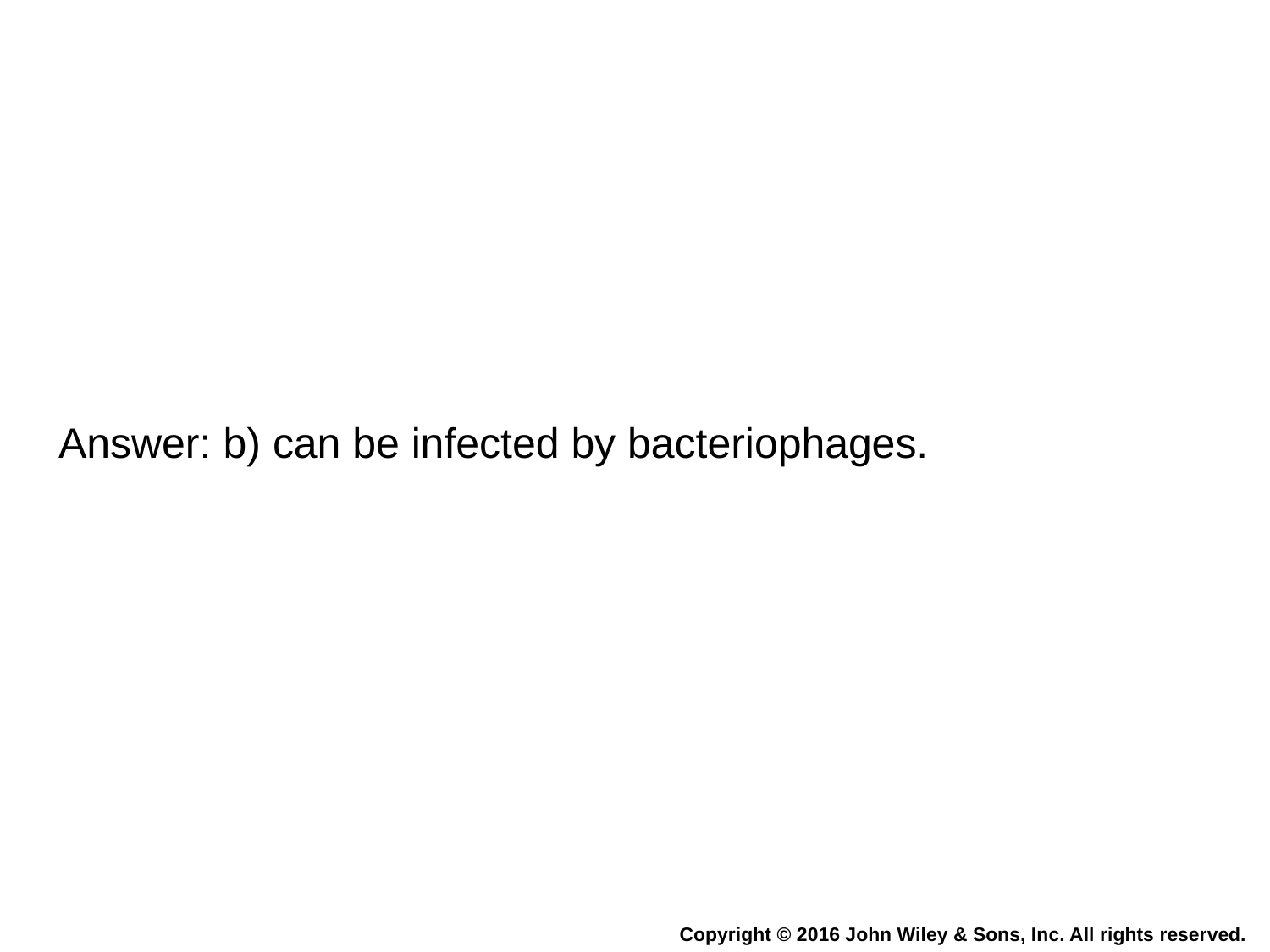

Answer: b) can be infected by bacteriophages.
Copyright © 2016 John Wiley & Sons, Inc. All rights reserved.